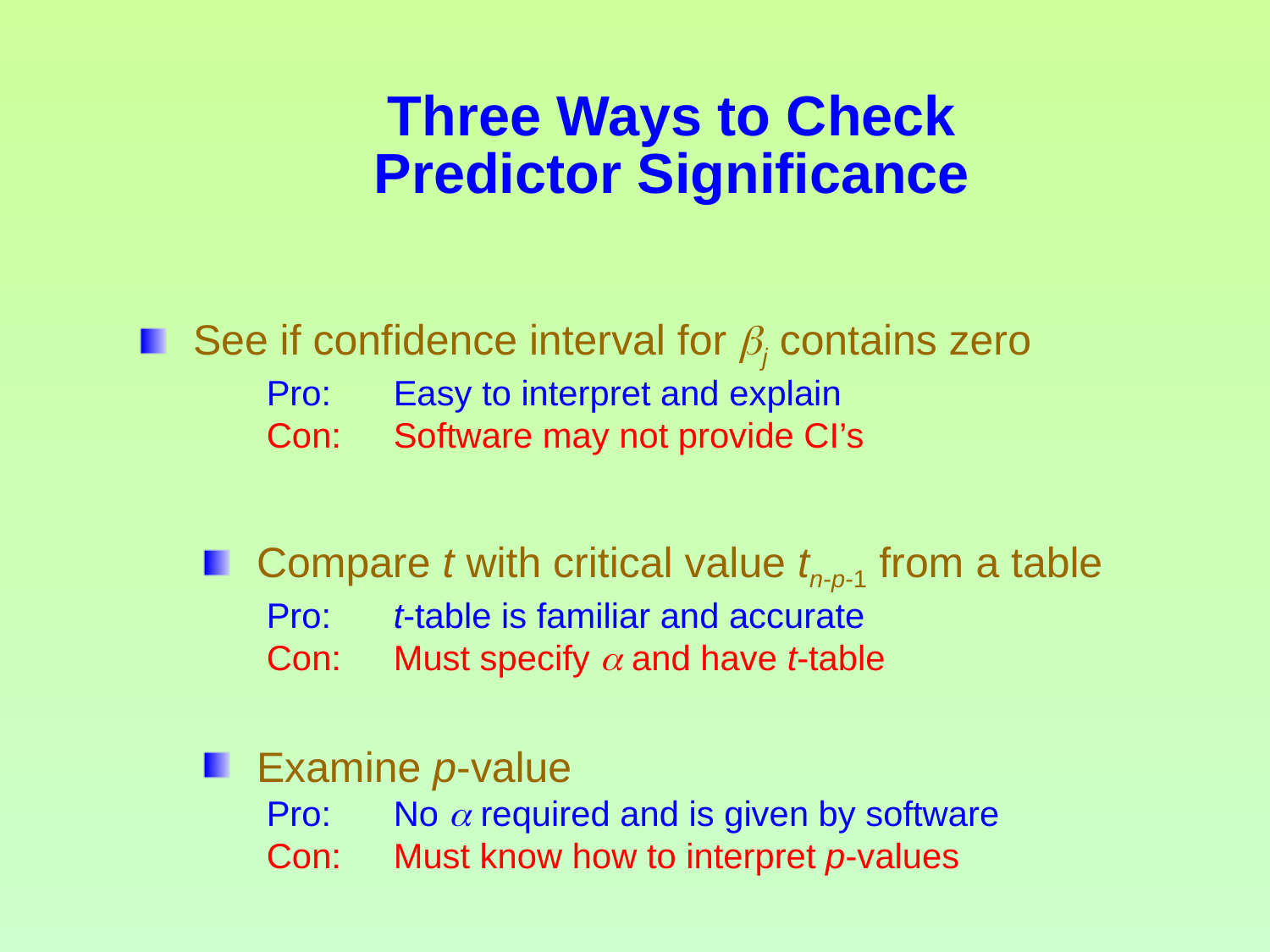

# Three Ways to Check Predictor Significance
  See if confidence interval for βj contains zero
Pro:	Easy to interpret and explain
Con:	Software may not provide CI’s

  Compare t with critical value tn-p-1 from a table
Pro:	t-table is familiar and accurate
Con:	Must specify α and have t-table

  Examine p-value
Pro:	No α required and is given by software
Con:	Must know how to interpret p-values